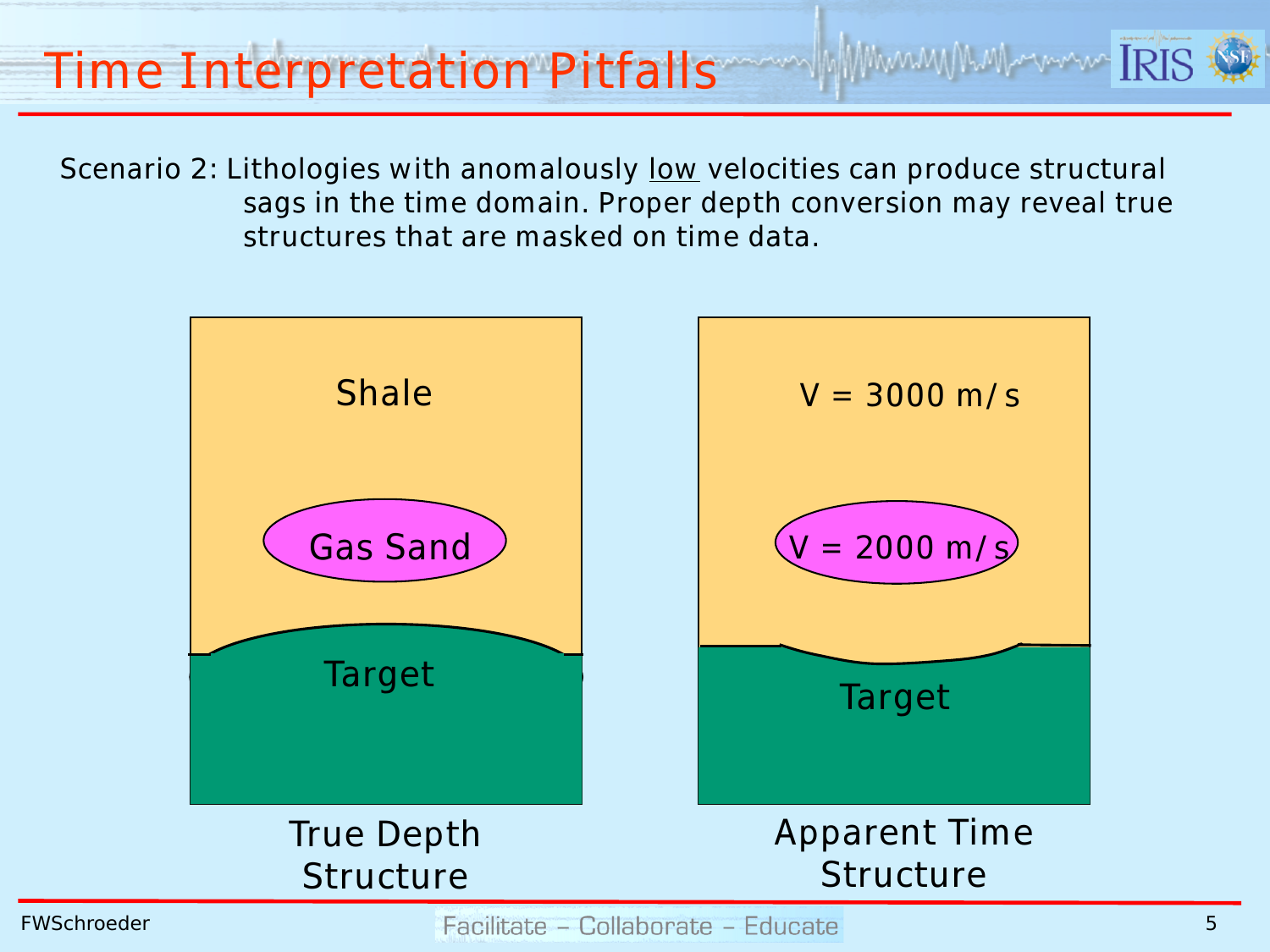

# Time Interpretation Pitfalls
Scenario 2: Lithologies with anomalously low velocities can produce structural sags in the time domain. Proper depth conversion may reveal true structures that are masked on time data.

Shale
V = 3000 m/s

Gas Sand
V = 2000 m/s

Target

Target
Apparent Time Structure
True Depth Structure